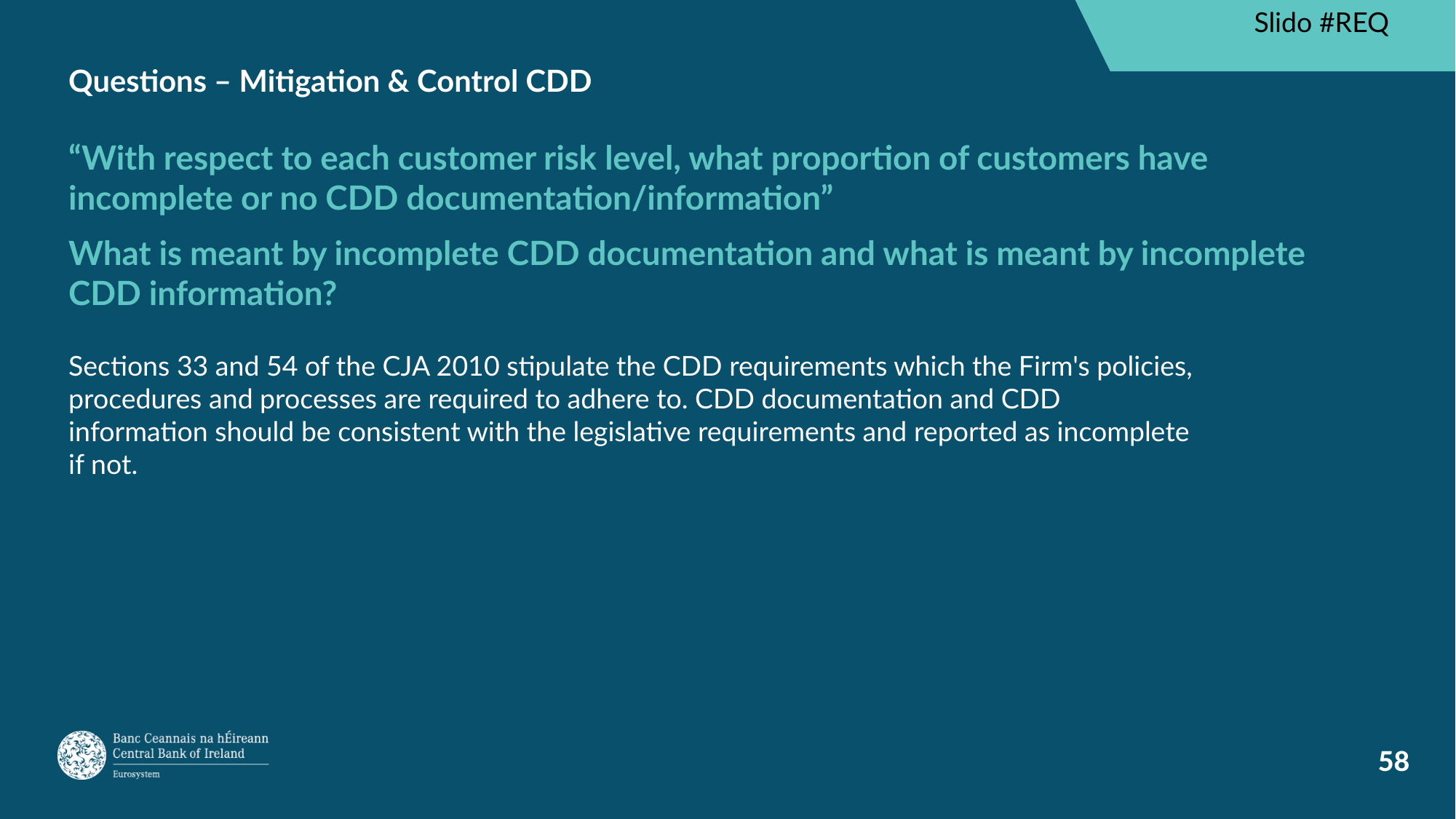

Slido #REQ
# Questions – Mitigation & Control CDD
“With respect to each customer risk level, what proportion of customers have incomplete or no CDD documentation/information”
What is meant by incomplete CDD documentation and what is meant by incomplete CDD information?
Sections 33 and 54 of the CJA 2010 stipulate the CDD requirements which the Firm's policies, procedures and processes are required to adhere to. CDD documentation and CDD information should be consistent with the legislative requirements and reported as incomplete if not.